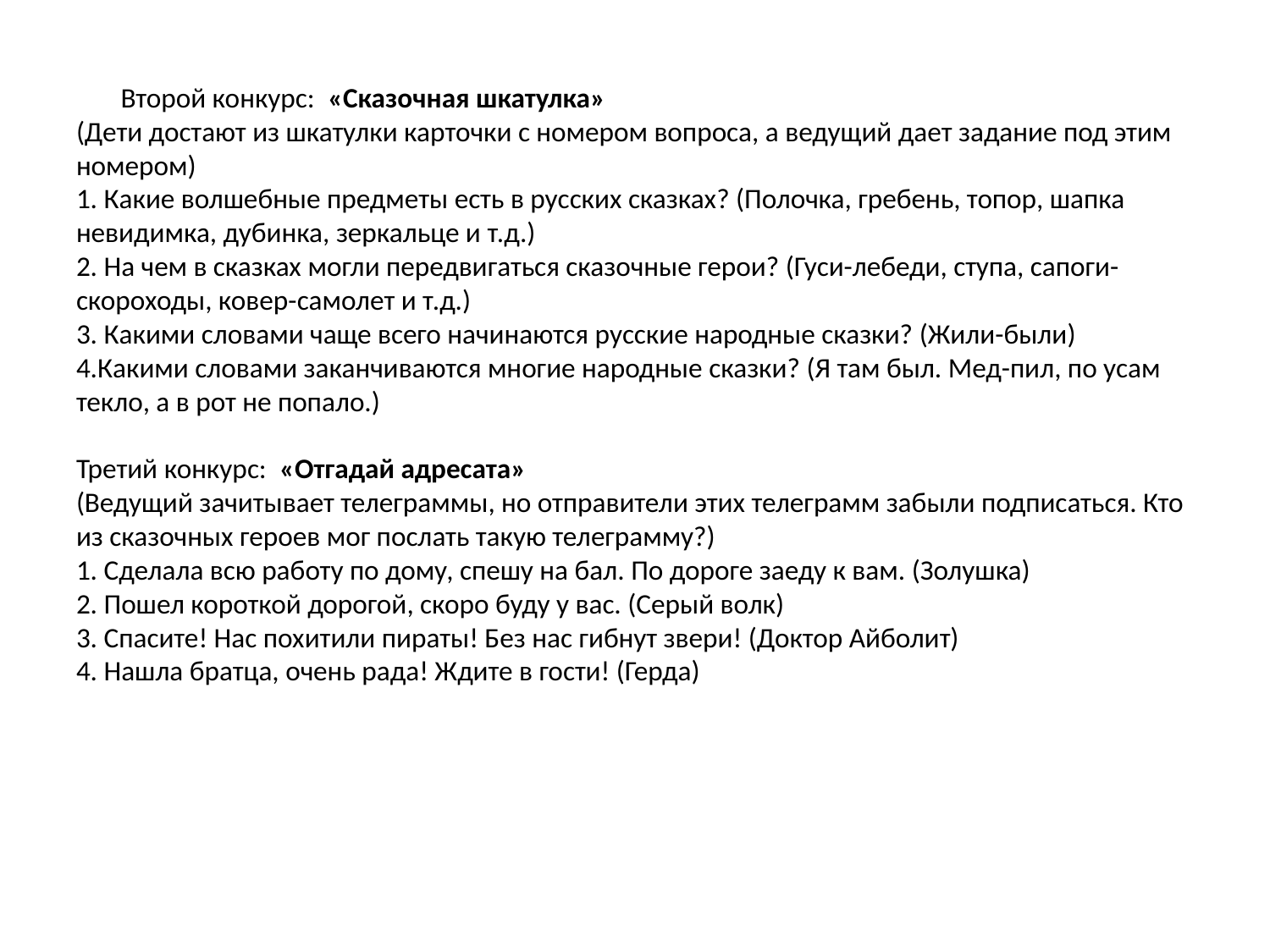

# Второй конкурс:  «Сказочная шкатулка» (Дети достают из шкатулки карточки с номером вопроса, а ведущий дает задание под этим номером) 1. Какие волшебные предметы есть в русских сказках? (Полочка, гребень, топор, шапка невидимка, дубинка, зеркальце и т.д.) 2. На чем в сказках могли передвигаться сказочные герои? (Гуси-лебеди, ступа, сапоги-скороходы, ковер-самолет и т.д.) 3. Какими словами чаще всего начинаются русские народные сказки? (Жили-были) 4.Какими словами заканчиваются многие народные сказки? (Я там был. Мед-пил, по усам текло, а в рот не попало.) Третий конкурс:  «Отгадай адресата» (Ведущий зачитывает телеграммы, но отправители этих телеграмм забыли подписаться. Кто из сказочных героев мог послать такую телеграмму?) 1. Сделала всю работу по дому, спешу на бал. По дороге заеду к вам. (Золушка) 2. Пошел короткой дорогой, скоро буду у вас. (Серый волк) 3. Спасите! Нас похитили пираты! Без нас гибнут звери! (Доктор Айболит) 4. Нашла братца, очень рада! Ждите в гости! (Герда)